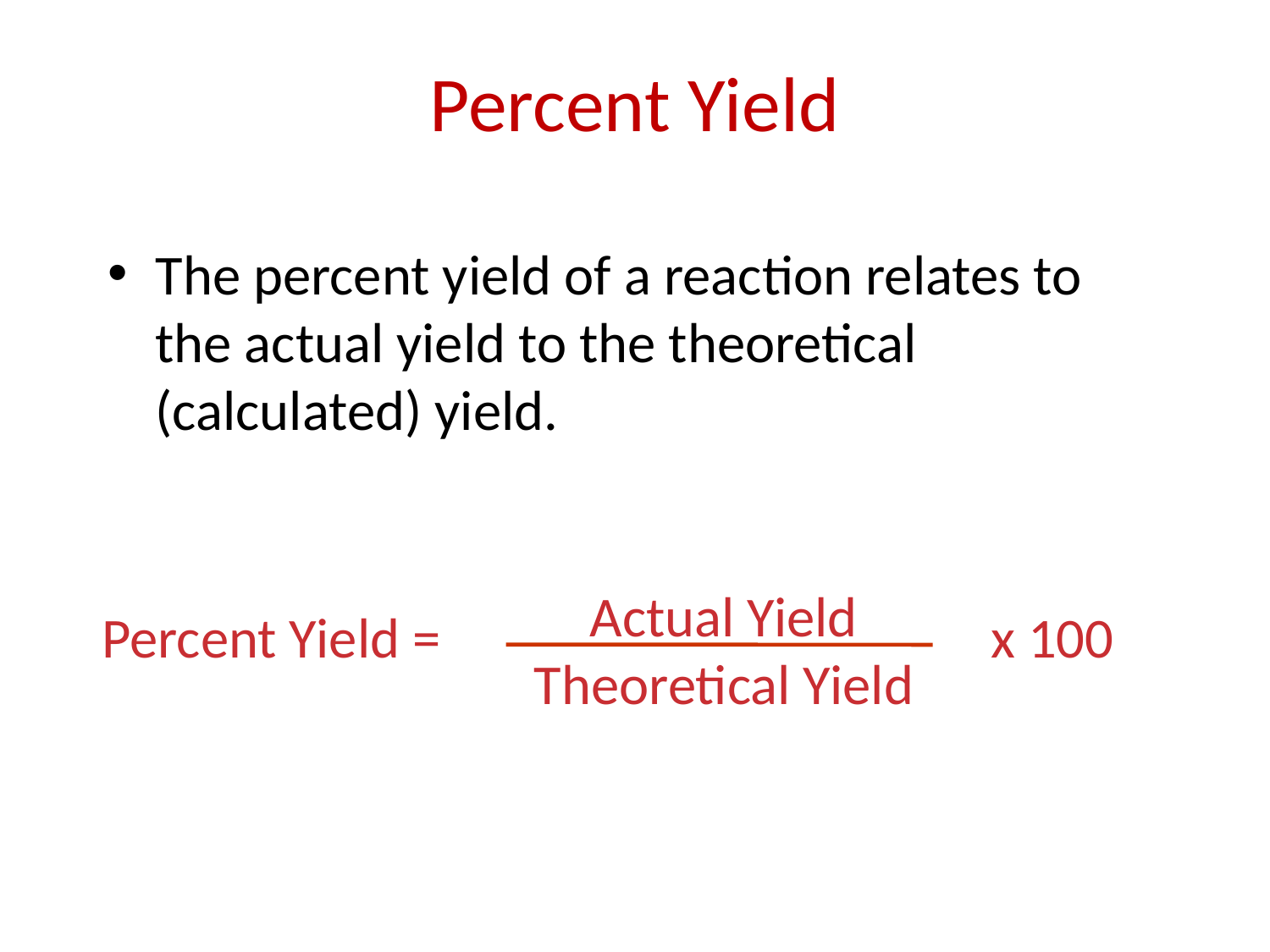

Percent Yield
The percent yield of a reaction relates to the actual yield to the theoretical (calculated) yield.

Actual Yield
Theoretical Yield
Percent Yield =					x 100